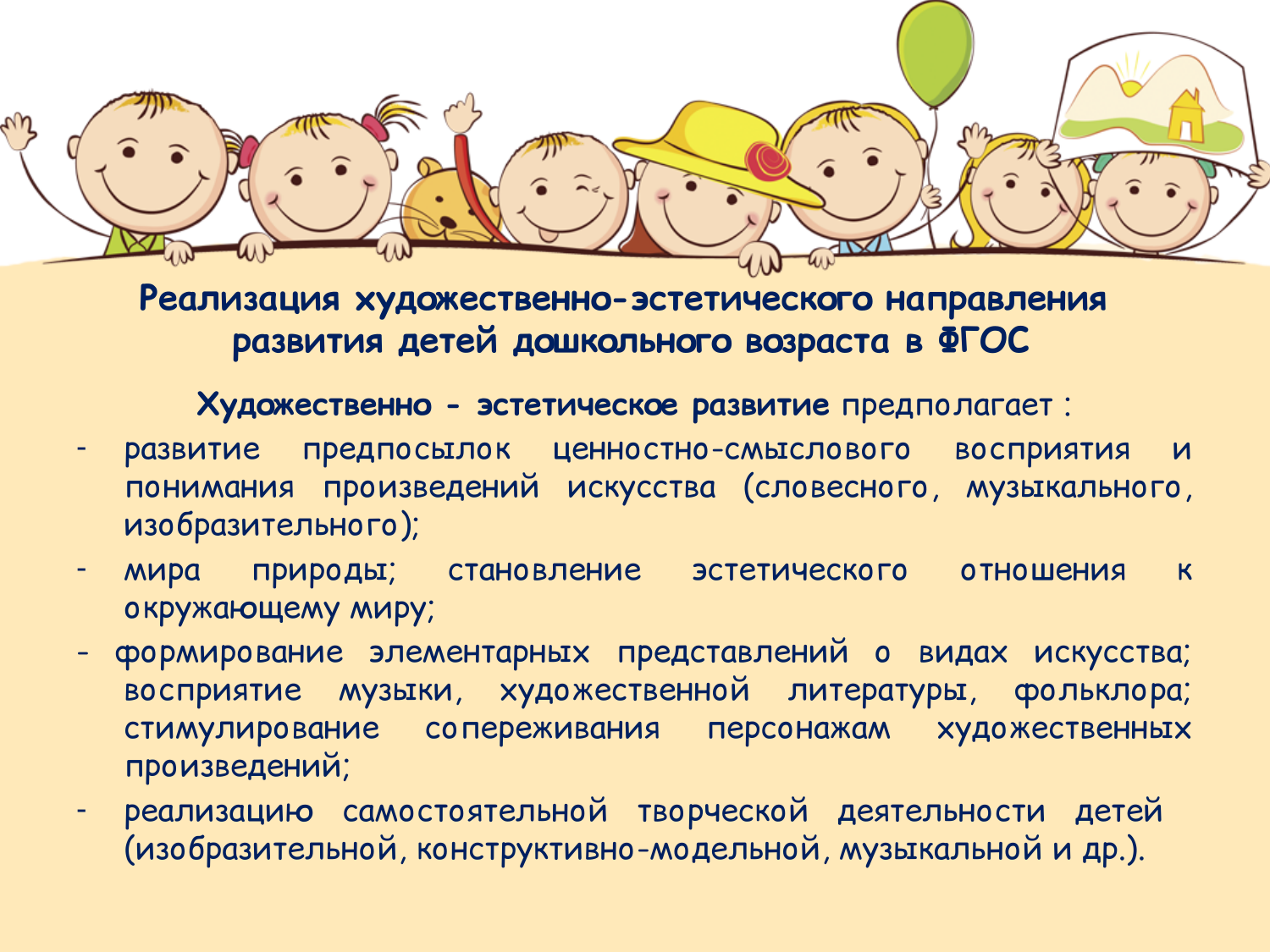

# Реализация художественно-эстетического направления развития детей дошкольного возраста в ФГОС
Художественно - эстетическое развитие предполагает :
развитие предпосылок ценностно-смыслового восприятия и понимания произведений искусства (словесного, музыкального, изобразительного);
мира природы; становление эстетического отношения к окружающему миру;
- формирование элементарных представлений о видах искусства; восприятие музыки, художественной литературы, фольклора; стимулирование сопереживания персонажам художественных произведений;
реализацию самостоятельной творческой деятельности детей  (изобразительной, конструктивно-модельной, музыкальной и др.).